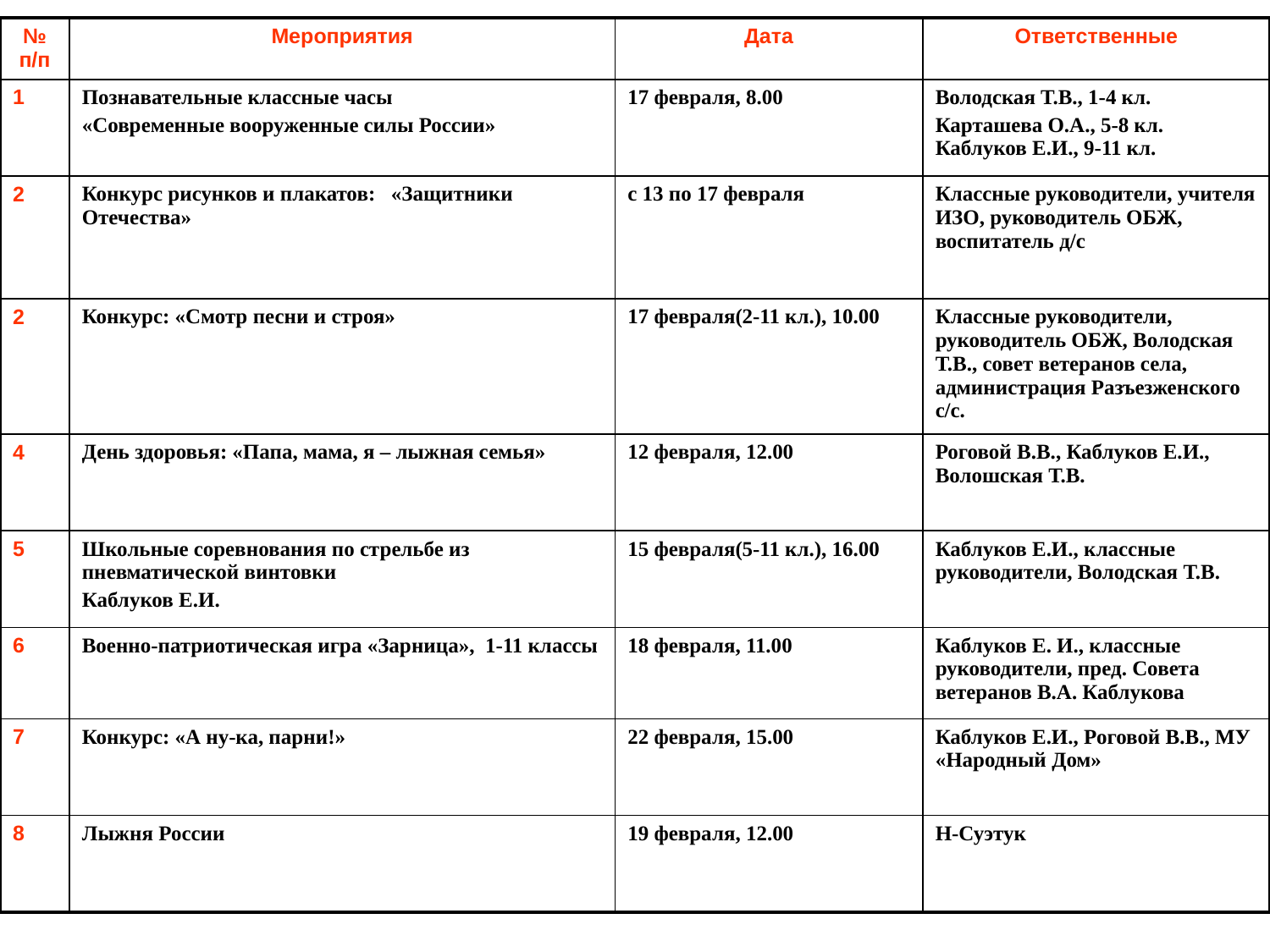

| № п/п | Мероприятия | Дата | Ответственные |
| --- | --- | --- | --- |
| 1 | Познавательные классные часы «Современные вооруженные силы России» | 17 февраля, 8.00 | Володская Т.В., 1-4 кл. Карташева О.А., 5-8 кл. Каблуков Е.И., 9-11 кл. |
| 2 | Конкурс рисунков и плакатов: «Защитники Отечества» | с 13 по 17 февраля | Классные руководители, учителя ИЗО, руководитель ОБЖ, воспитатель д/с |
| 2 | Конкурс: «Смотр песни и строя» | 17 февраля(2-11 кл.), 10.00 | Классные руководители, руководитель ОБЖ, Володская Т.В., совет ветеранов села, администрация Разъезженского с/с. |
| 4 | День здоровья: «Папа, мама, я – лыжная семья» | 12 февраля, 12.00 | Роговой В.В., Каблуков Е.И., Волошская Т.В. |
| 5 | Школьные соревнования по стрельбе из пневматической винтовки Каблуков Е.И. | 15 февраля(5-11 кл.), 16.00 | Каблуков Е.И., классные руководители, Володская Т.В. |
| 6 | Военно-патриотическая игра «Зарница», 1-11 классы | 18 февраля, 11.00 | Каблуков Е. И., классные руководители, пред. Совета ветеранов В.А. Каблукова |
| 7 | Конкурс: «А ну-ка, парни!» | 22 февраля, 15.00 | Каблуков Е.И., Роговой В.В., МУ «Народный Дом» |
| 8 | Лыжня России | 19 февраля, 12.00 | Н-Суэтук |
#